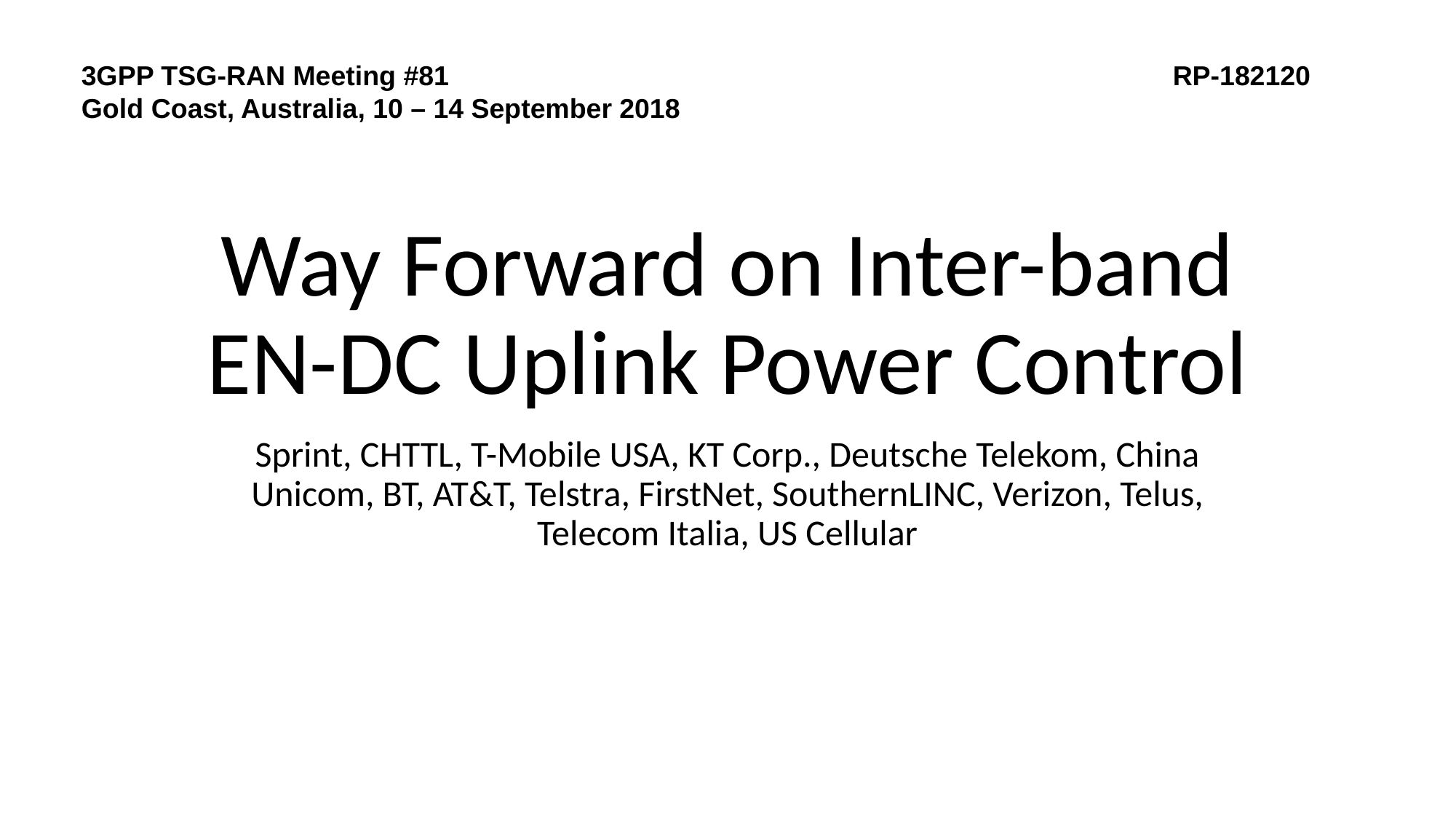

3GPP TSG-RAN Meeting #81 	                      					RP-182120
Gold Coast, Australia, 10 – 14 September 2018
# Way Forward on Inter-band EN-DC Uplink Power Control
Sprint, CHTTL, T-Mobile USA, KT Corp., Deutsche Telekom, China Unicom, BT, AT&T, Telstra, FirstNet, SouthernLINC, Verizon, Telus, Telecom Italia, US Cellular